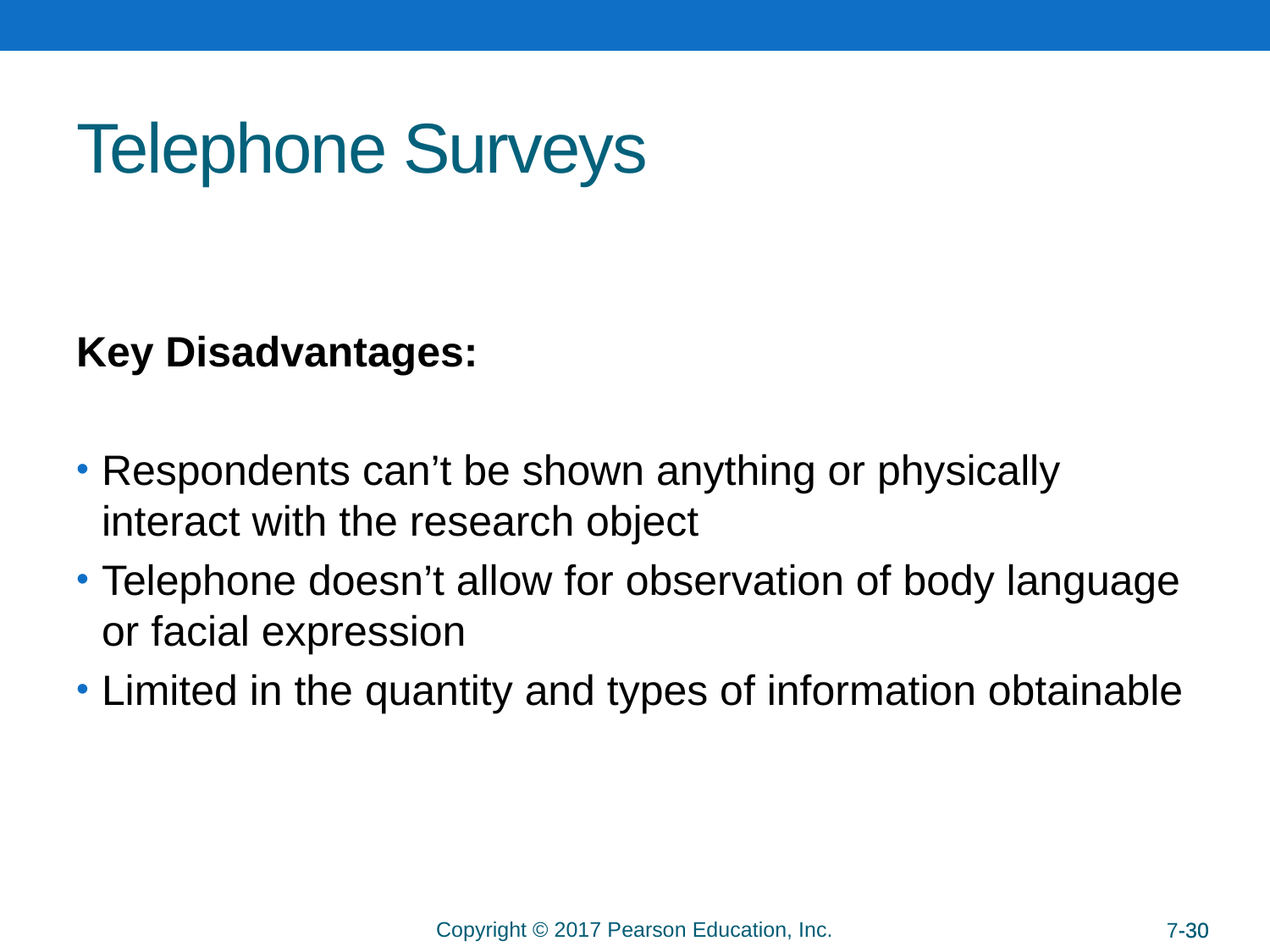

# Telephone Surveys
Key Disadvantages:

Respondents can’t be shown anything or physically interact with the research object
Telephone doesn’t allow for observation of body language or facial expression
Limited in the quantity and types of information obtainable